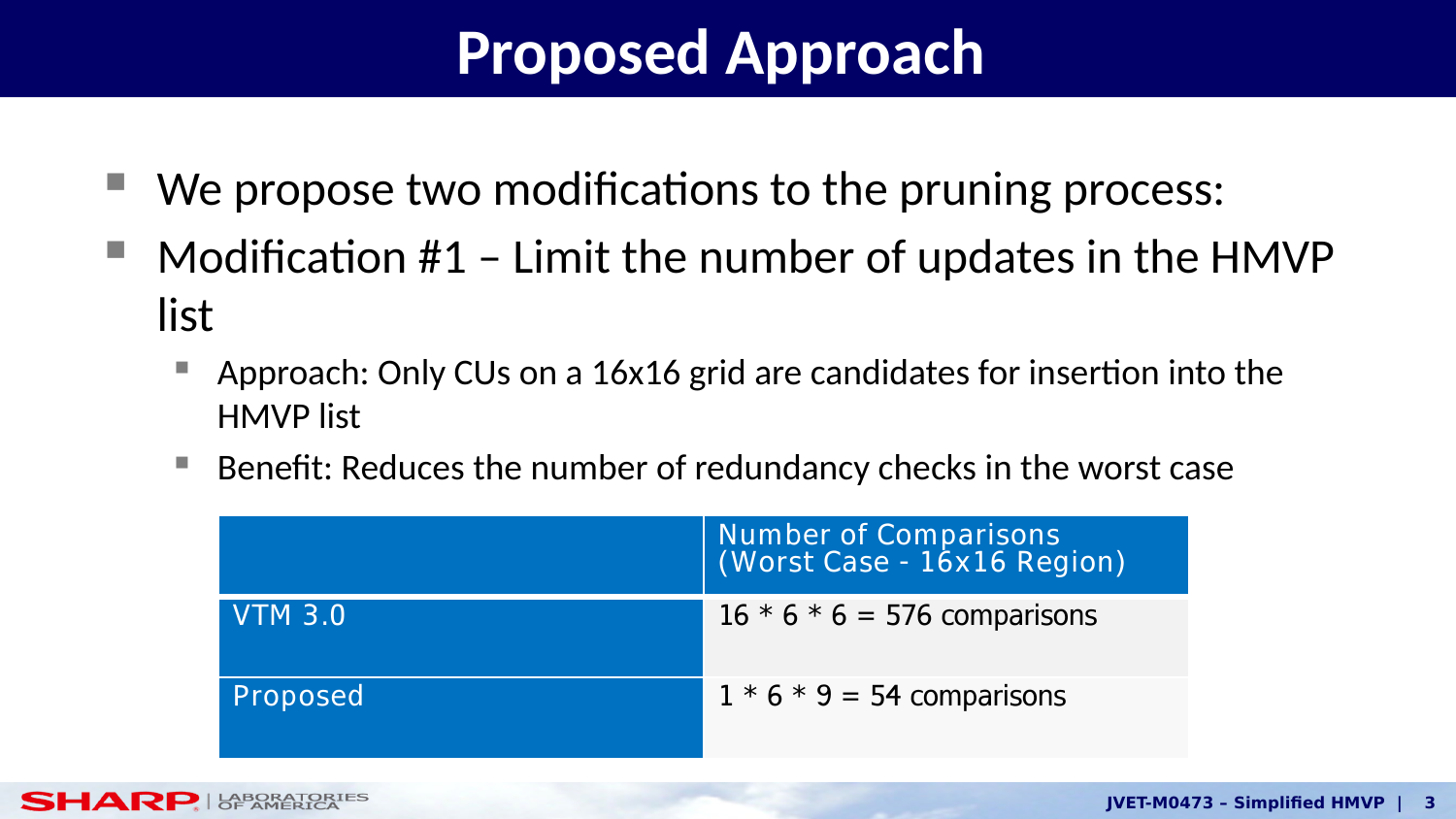

# Proposed Approach
We propose two modifications to the pruning process:
Modification #1 – Limit the number of updates in the HMVP list
Approach: Only CUs on a 16x16 grid are candidates for insertion into the HMVP list
Benefit: Reduces the number of redundancy checks in the worst case

|  | Number of Comparisons (Worst Case - 16x16 Region) |
| --- | --- |
| VTM 3.0 | 16 \* 6 \* 6 = 576 comparisons |
| Proposed | 1 \* 6 \* 9 = 54 comparisons |